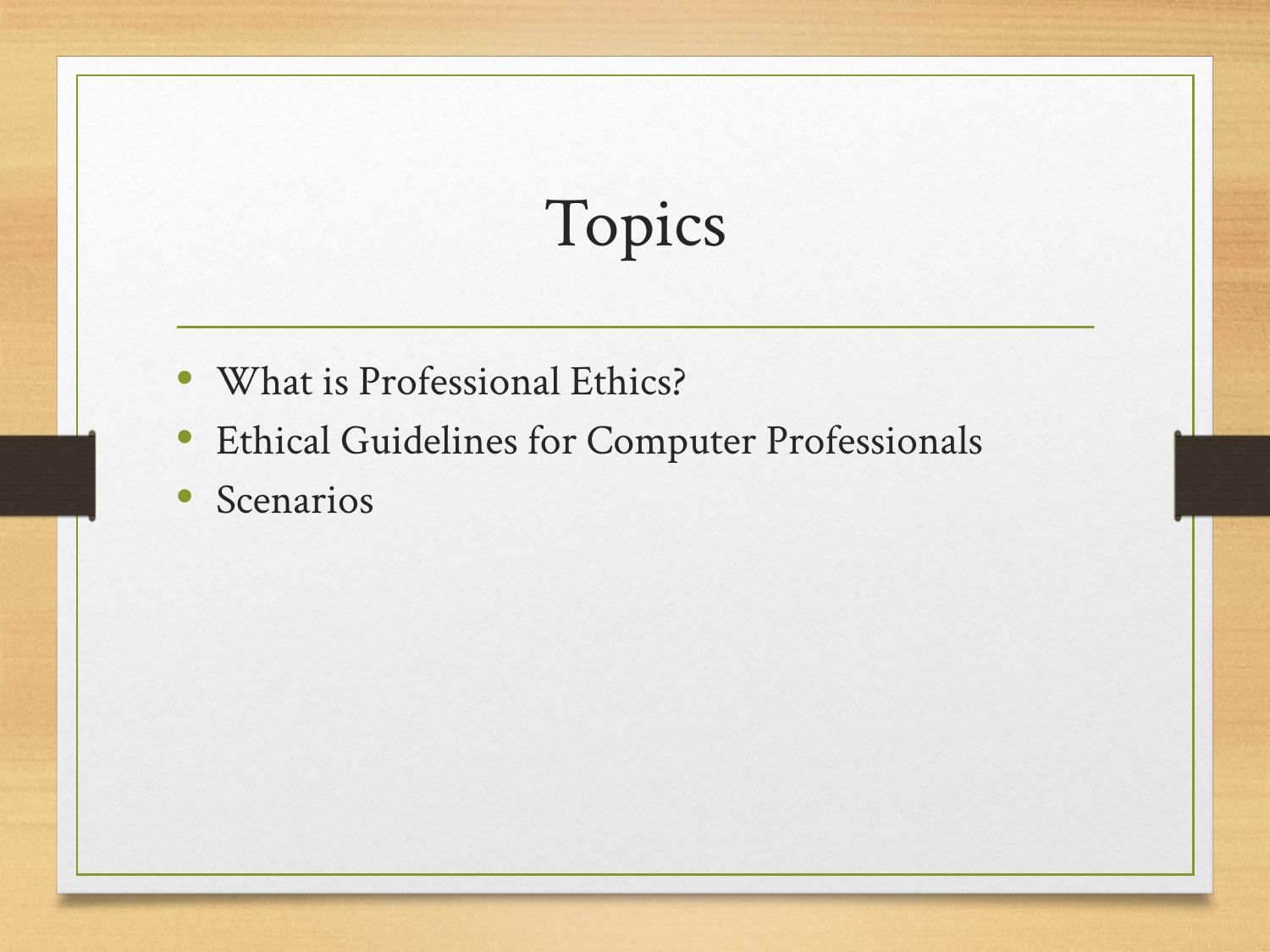

# Topics
What is Professional Ethics?
Ethical Guidelines for Computer Professionals
Scenarios